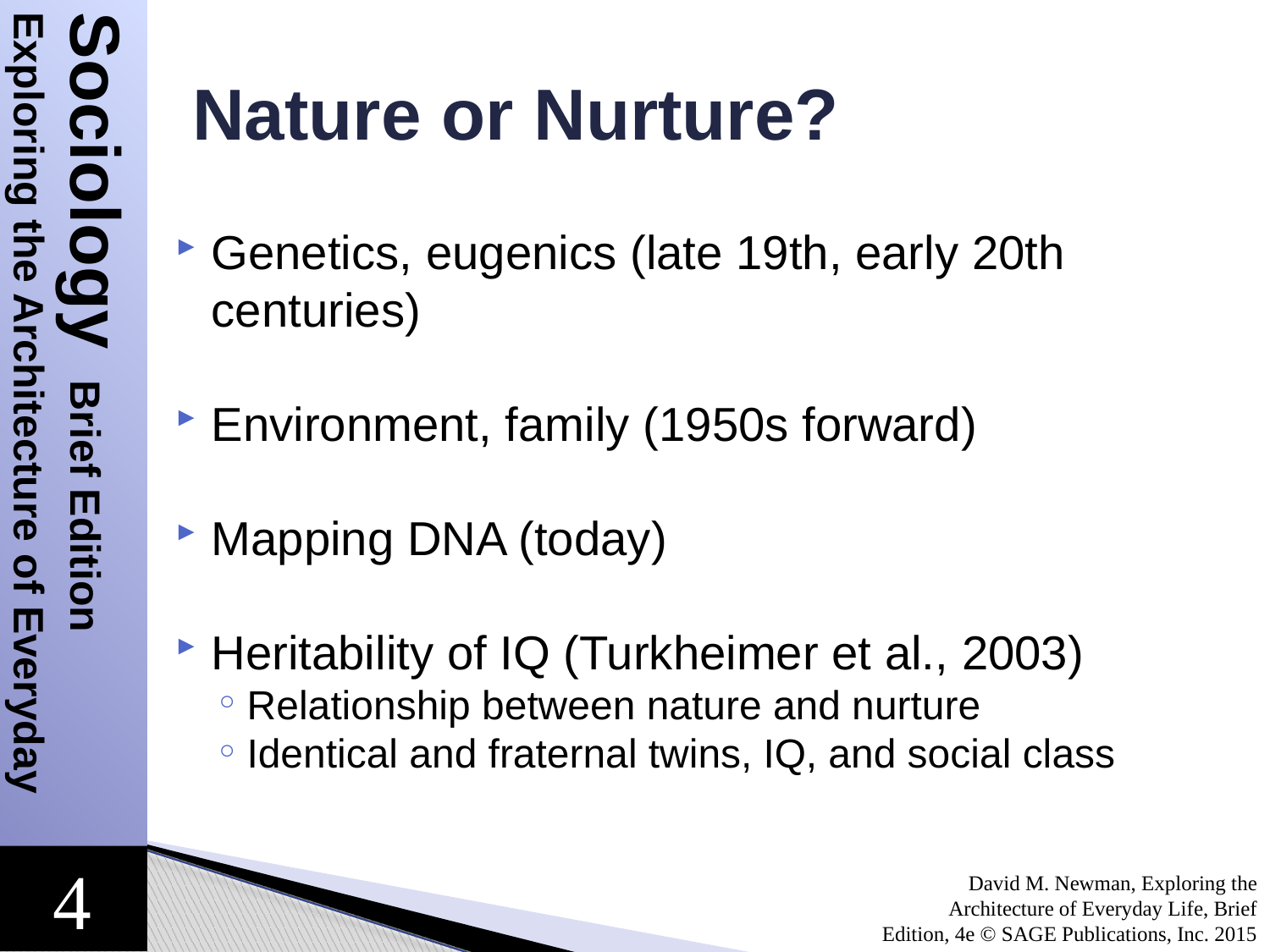

# Nature or Nurture?

Genetics, eugenics (late 19th, early 20th centuries)

Environment, family (1950s forward)

Mapping DNA (today)

Heritability of IQ (Turkheimer et al., 2003)
Relationship between nature and nurture
Identical and fraternal twins, IQ, and social class
David M. Newman, Exploring the Architecture of Everyday Life, Brief Edition, 4e © SAGE Publications, Inc. 2015